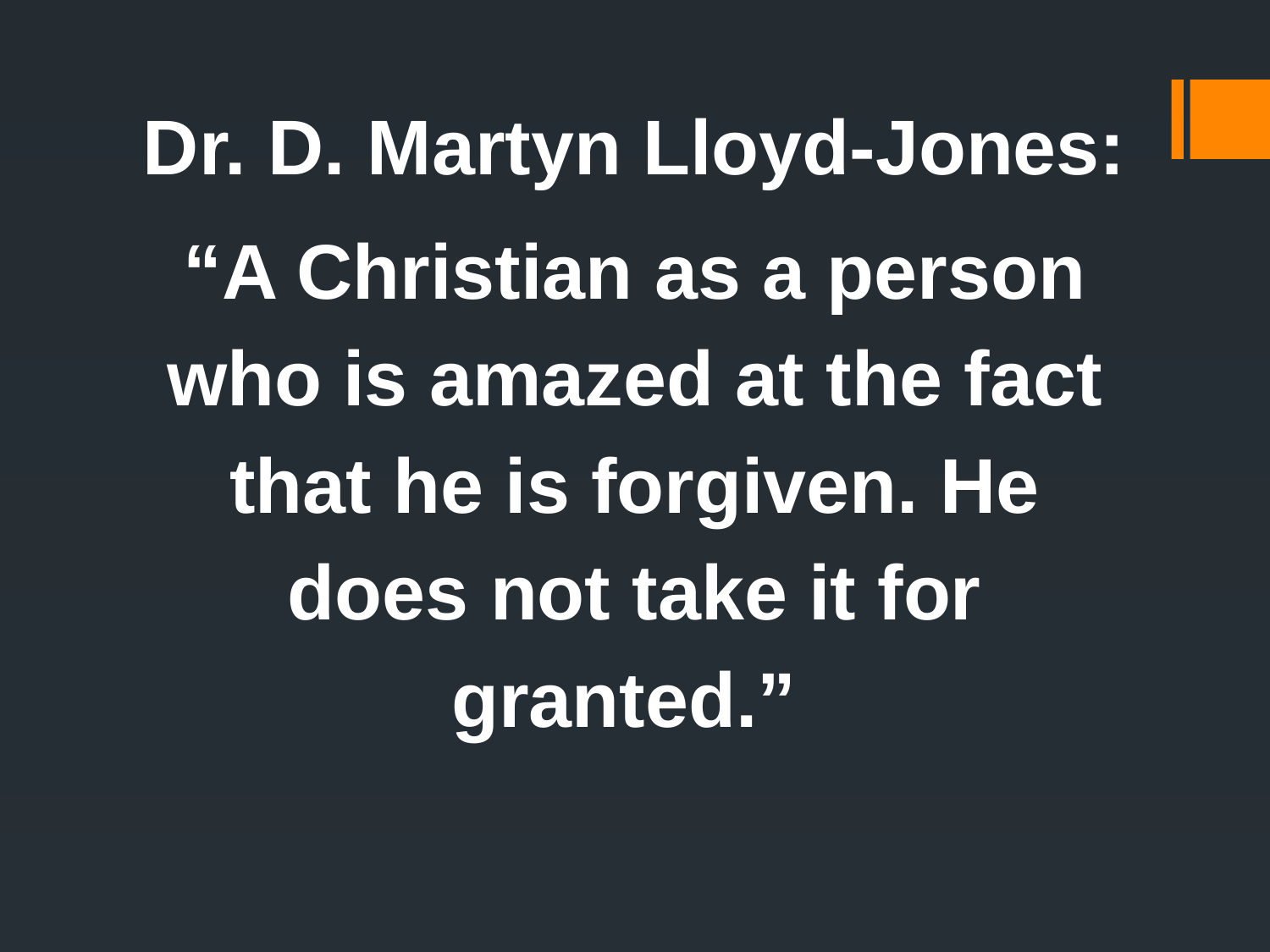

Dr. D. Martyn Lloyd-Jones:
“A Christian as a person who is amazed at the fact that he is forgiven. He does not take it for granted.”